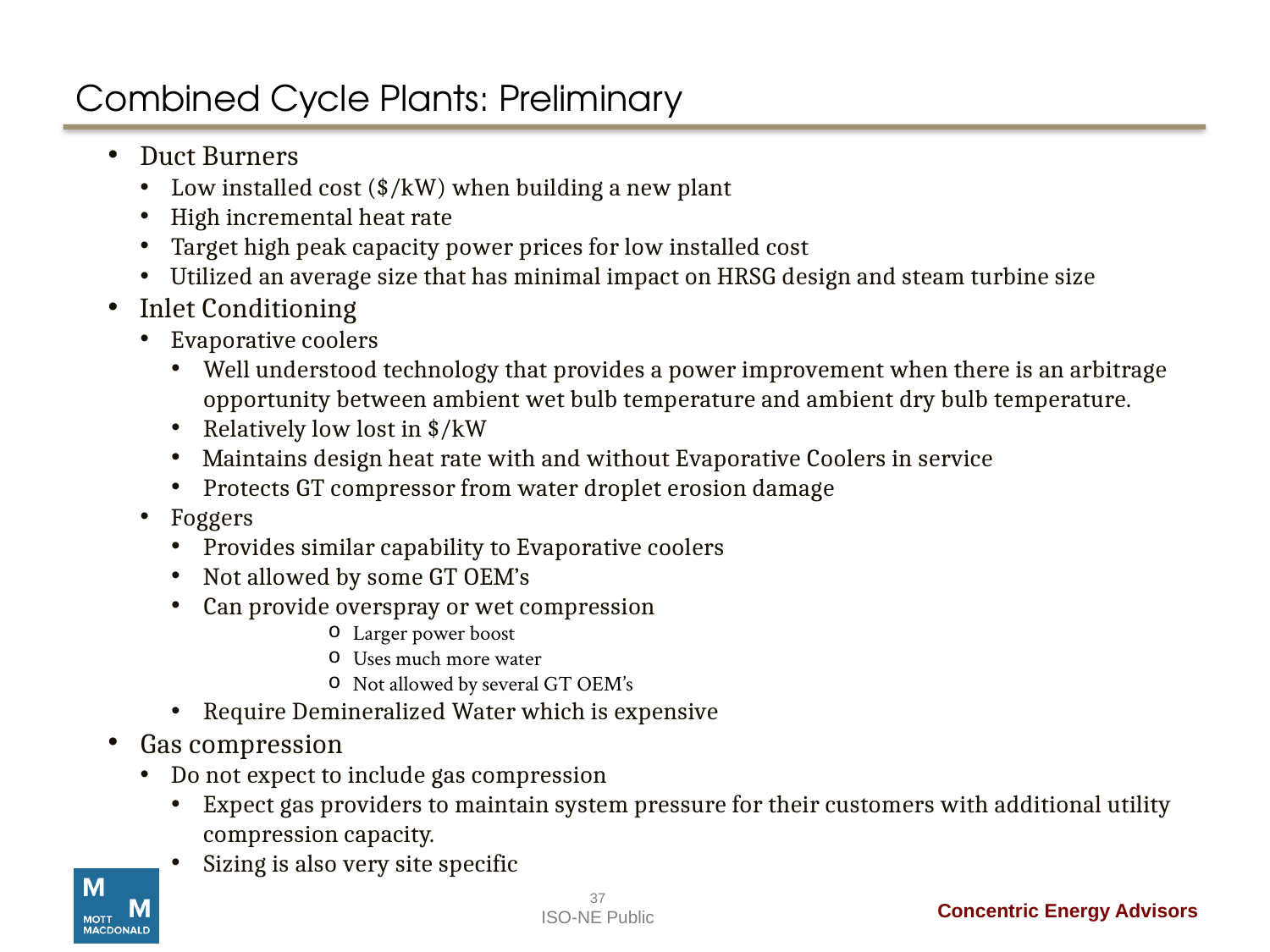

# Combined Cycle Plants: Preliminary
Duct Burners
Low installed cost ($/kW) when building a new plant
High incremental heat rate
Target high peak capacity power prices for low installed cost
Utilized an average size that has minimal impact on HRSG design and steam turbine size
Inlet Conditioning
Evaporative coolers
Well understood technology that provides a power improvement when there is an arbitrage opportunity between ambient wet bulb temperature and ambient dry bulb temperature.
Relatively low lost in $/kW
Maintains design heat rate with and without Evaporative Coolers in service
Protects GT compressor from water droplet erosion damage
Foggers
Provides similar capability to Evaporative coolers
Not allowed by some GT OEM’s
Can provide overspray or wet compression
Larger power boost
Uses much more water
Not allowed by several GT OEM’s
Require Demineralized Water which is expensive
Gas compression
Do not expect to include gas compression
Expect gas providers to maintain system pressure for their customers with additional utility compression capacity.
Sizing is also very site specific